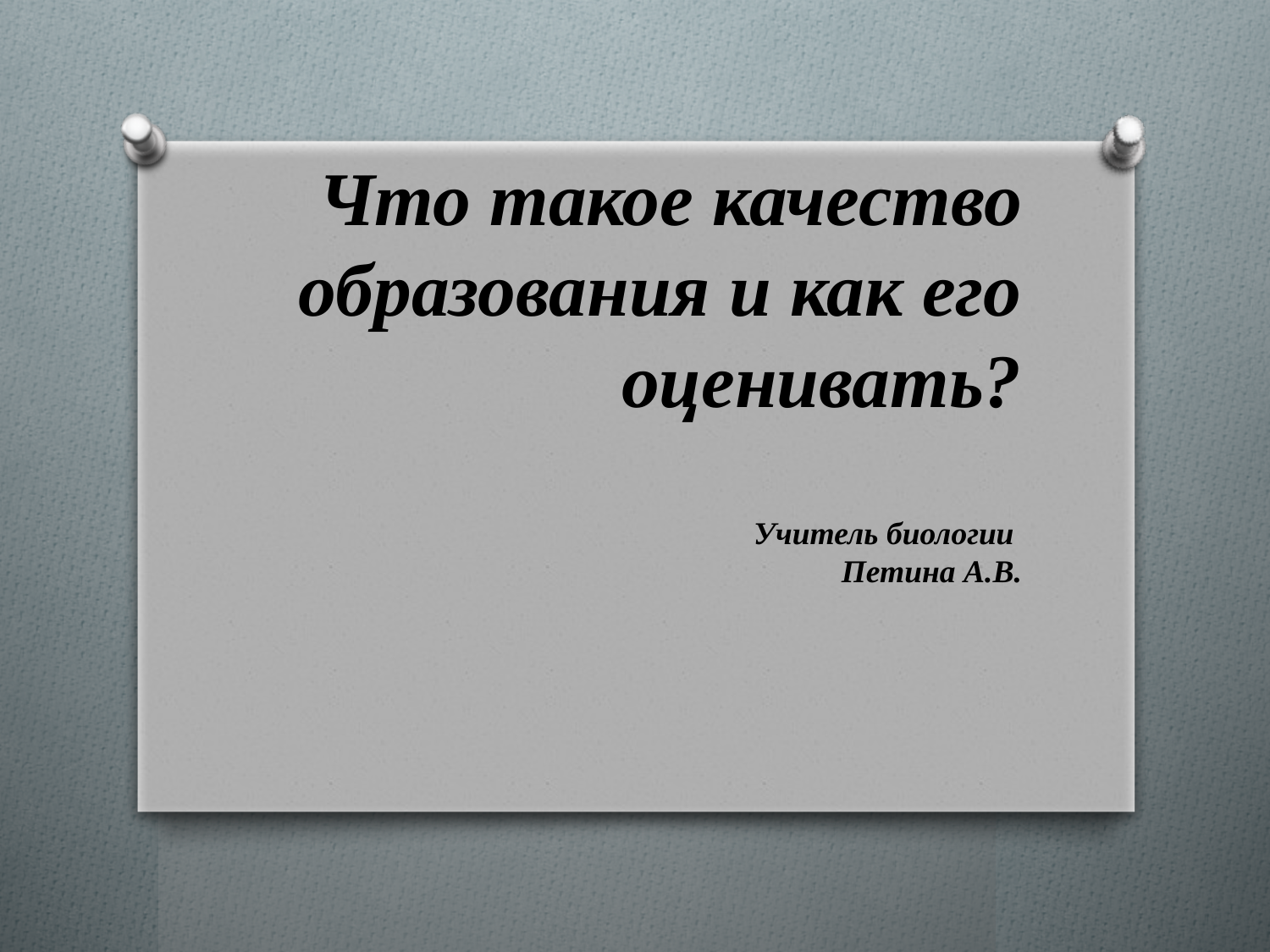

# Что такое качество образования и как его оценивать? Учитель биологии Петина А.В.